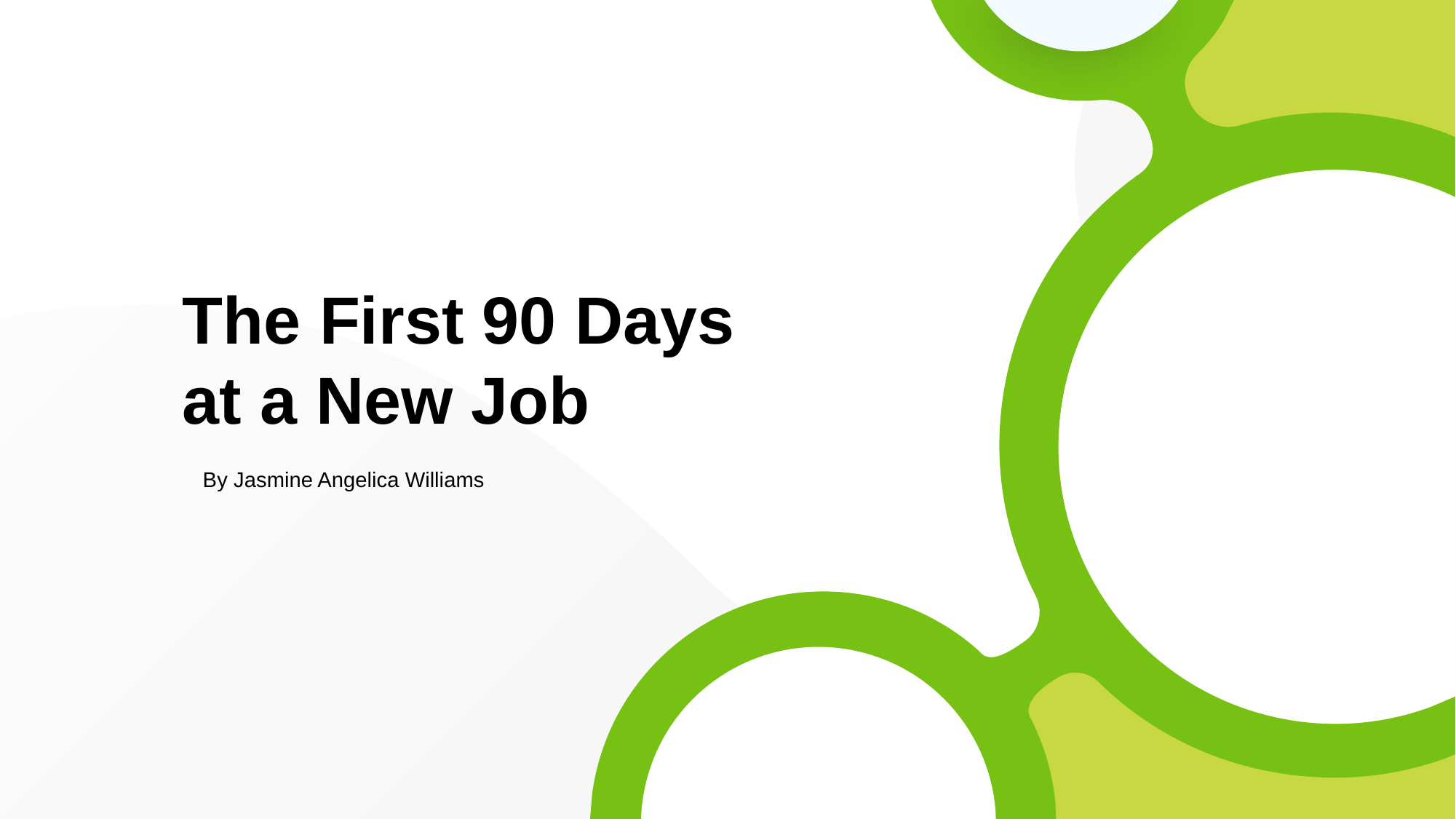

The First 90 Days at a New Job
By Jasmine Angelica Williams